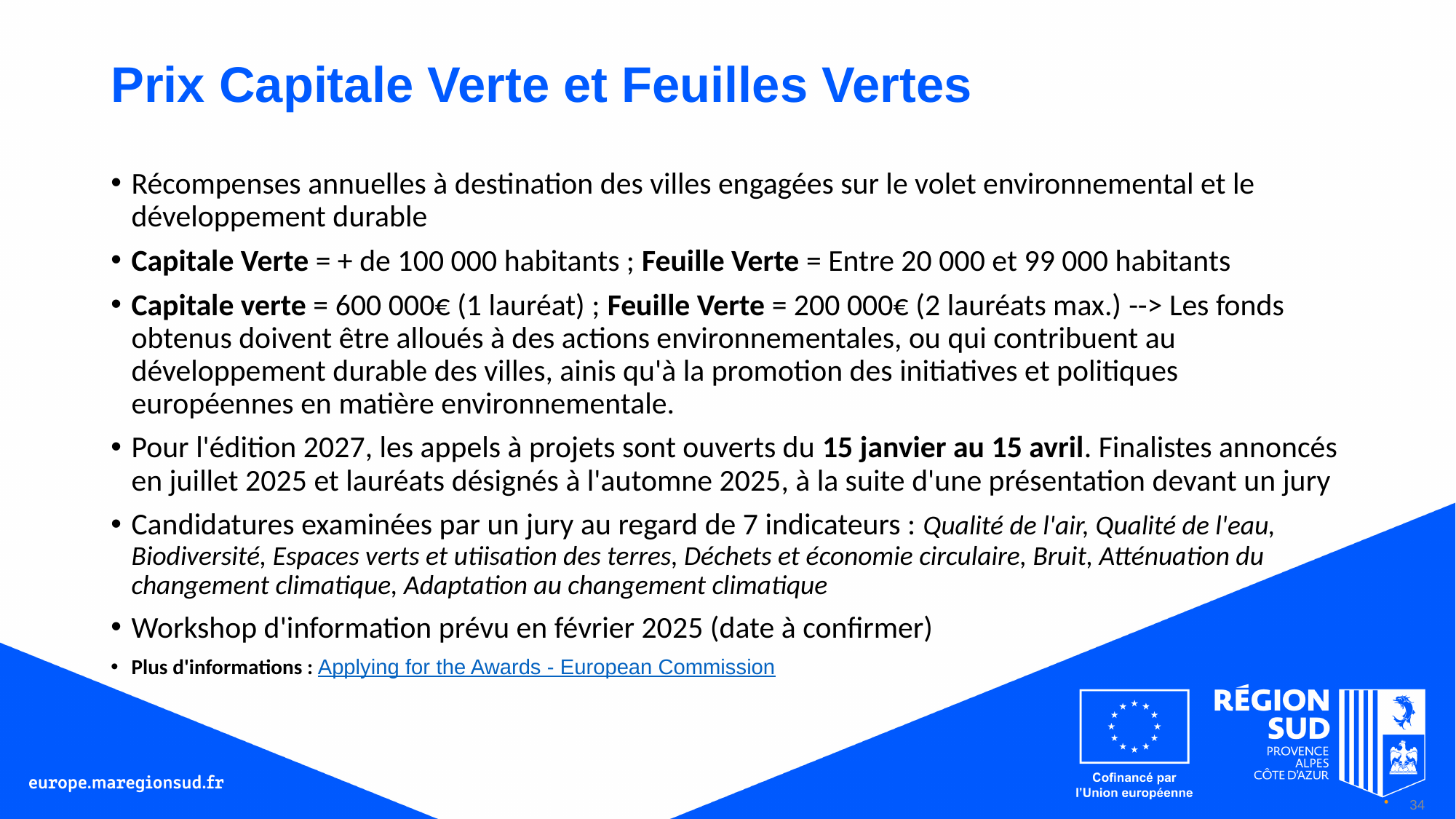

# Prix Capitale Verte et Feuilles Vertes

Récompenses annuelles à destination des villes engagées sur le volet environnemental et le développement durable
Capitale Verte = + de 100 000 habitants ; Feuille Verte = Entre 20 000 et 99 000 habitants
Capitale verte = 600 000€ (1 lauréat) ; Feuille Verte = 200 000€ (2 lauréats max.) --> Les fonds obtenus doivent être alloués à des actions environnementales, ou qui contribuent au développement durable des villes, ainis qu'à la promotion des initiatives et politiques européennes en matière environnementale.
Pour l'édition 2027, les appels à projets sont ouverts du 15 janvier au 15 avril. Finalistes annoncés en juillet 2025 et lauréats désignés à l'automne 2025, à la suite d'une présentation devant un jury
Candidatures examinées par un jury au regard de 7 indicateurs : Qualité de l'air, Qualité de l'eau, Biodiversité, Espaces verts et utiisation des terres, Déchets et économie circulaire, Bruit, Atténuation du changement climatique, Adaptation au changement climatique
Workshop d'information prévu en février 2025 (date à confirmer)
Plus d'informations : Applying for the Awards - European Commission

34